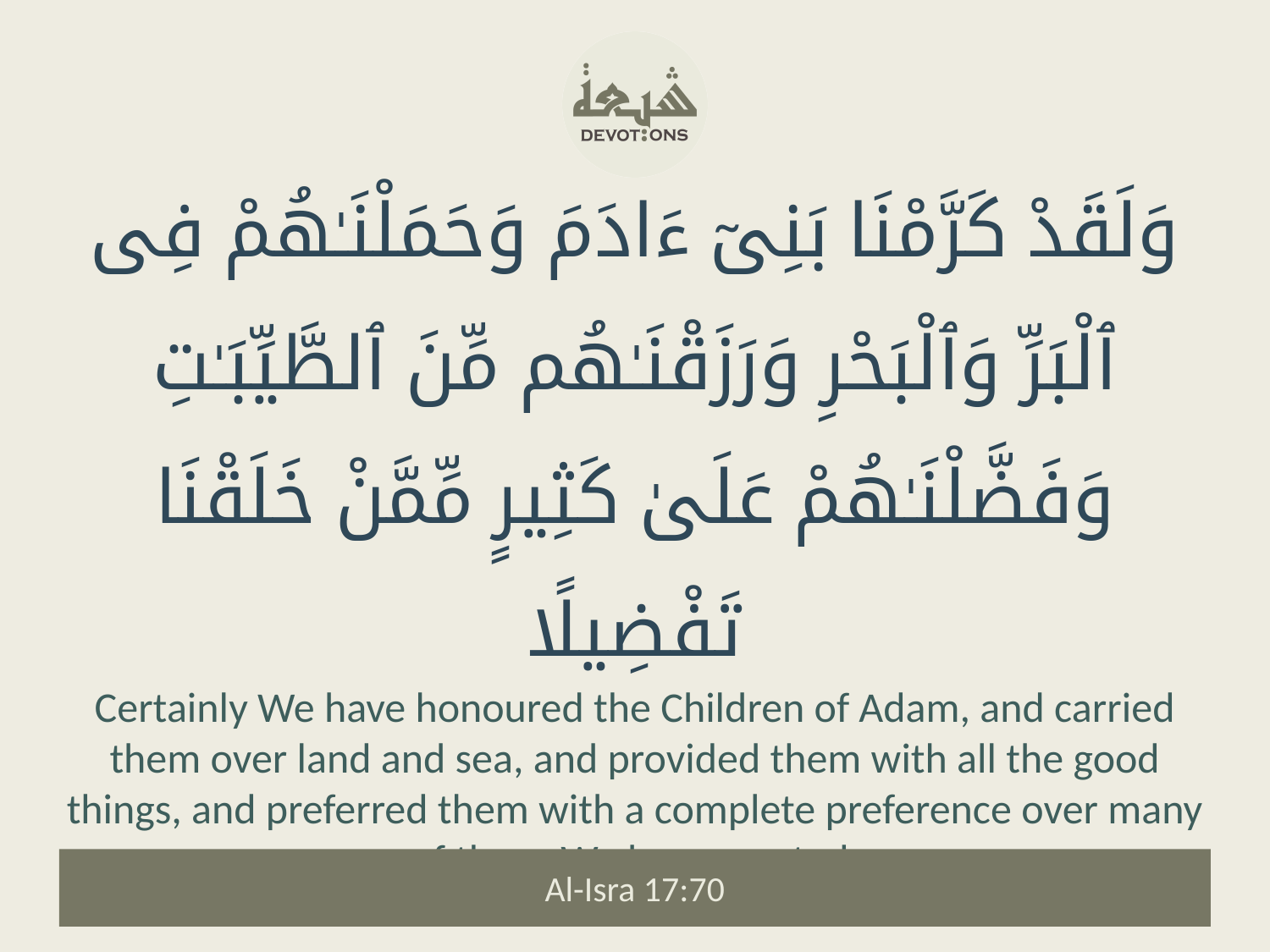

وَلَقَدْ كَرَّمْنَا بَنِىٓ ءَادَمَ وَحَمَلْنَـٰهُمْ فِى ٱلْبَرِّ وَٱلْبَحْرِ وَرَزَقْنَـٰهُم مِّنَ ٱلطَّيِّبَـٰتِ وَفَضَّلْنَـٰهُمْ عَلَىٰ كَثِيرٍ مِّمَّنْ خَلَقْنَا تَفْضِيلًا
Certainly We have honoured the Children of Adam, and carried them over land and sea, and provided them with all the good things, and preferred them with a complete preference over many of those We have created.
Al-Isra 17:70